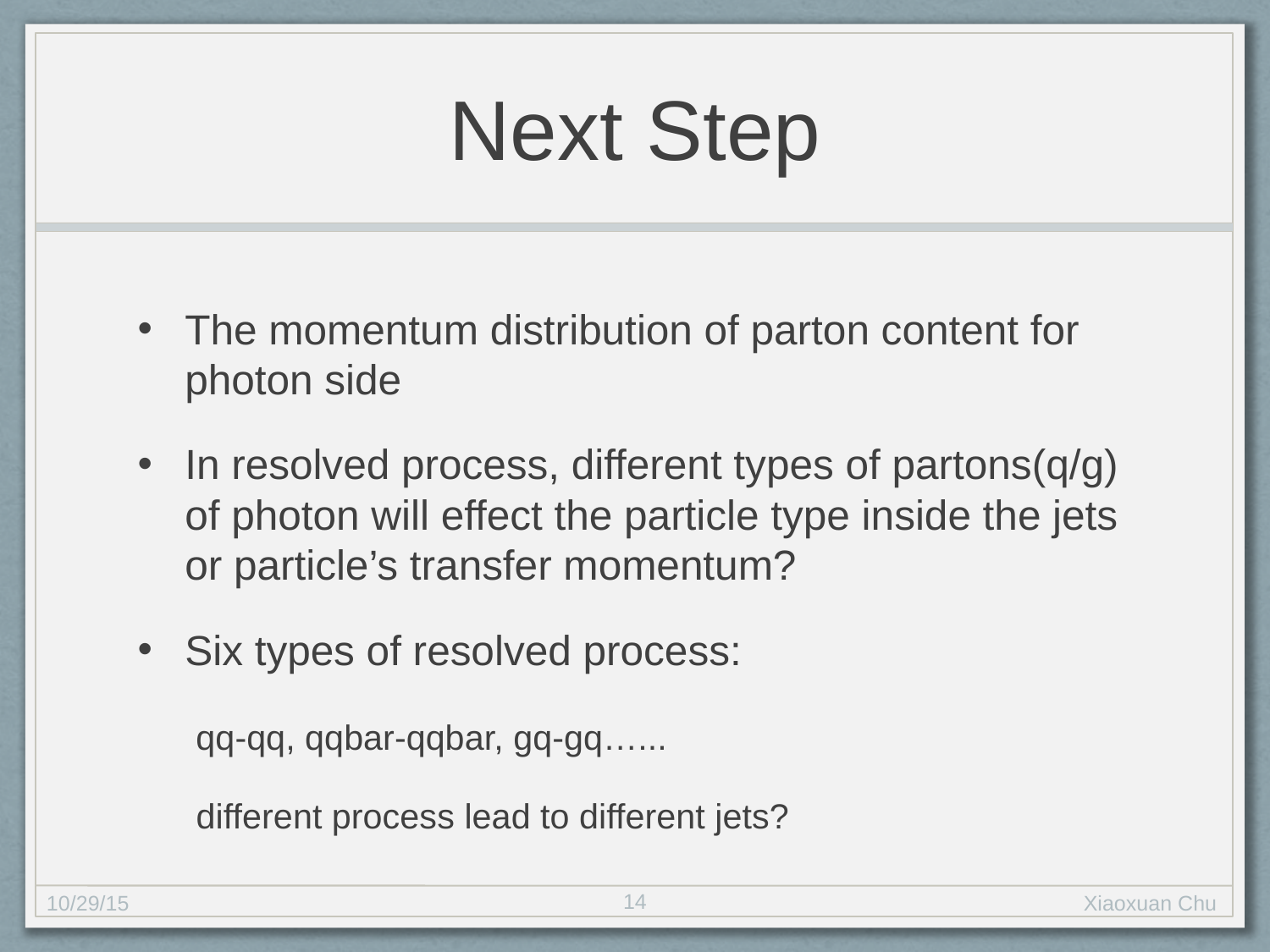

# Next Step
The momentum distribution of parton content for photon side
In resolved process, different types of partons(q/g) of photon will effect the particle type inside the jets or particle’s transfer momentum?
Six types of resolved process:
     qq-qq, qqbar-qqbar, gq-gq…...
      different process lead to different jets?
14
10/29/15
Xiaoxuan Chu